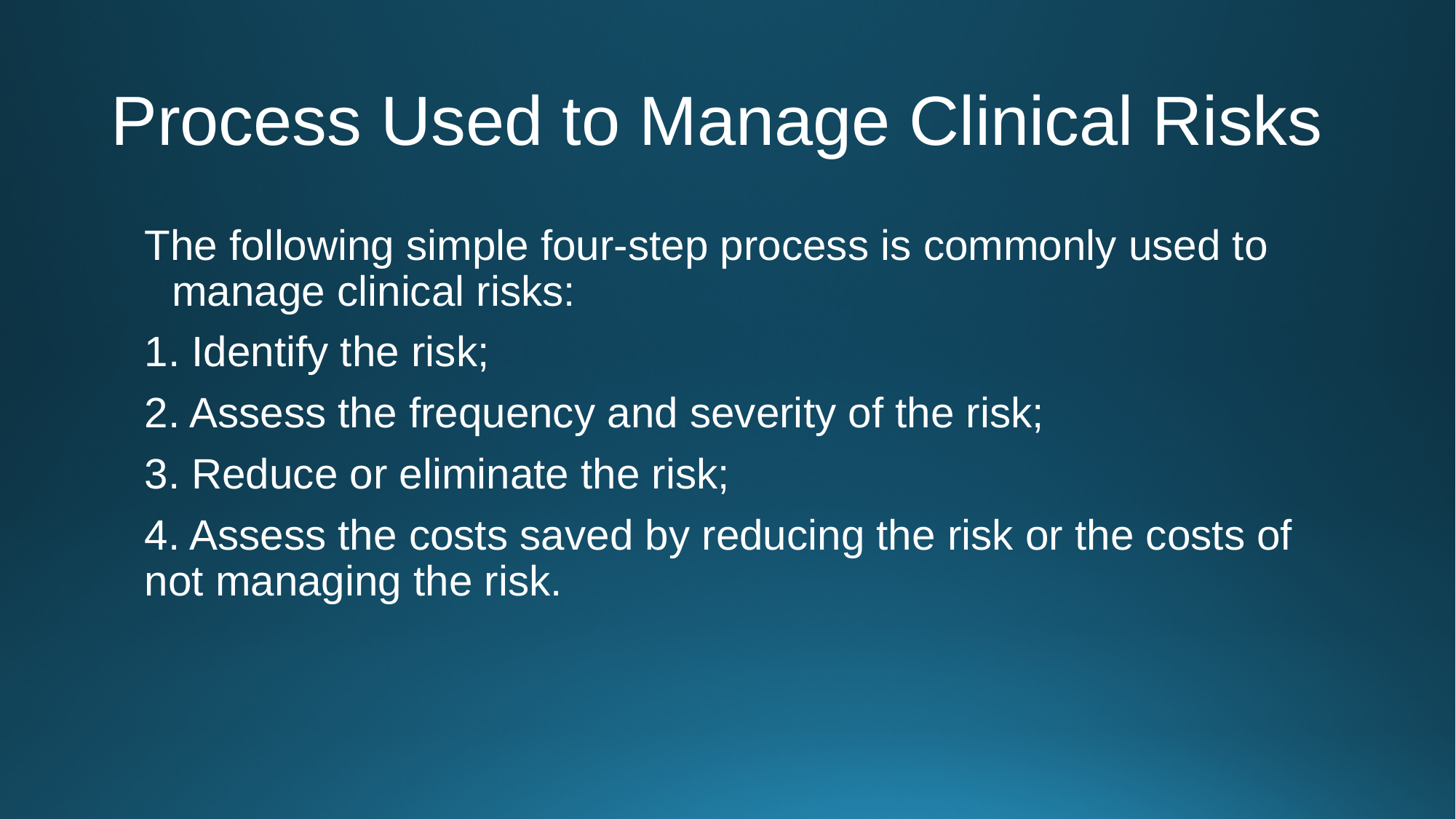

# Process Used to Manage Clinical Risks
The following simple four-step process is commonly used to manage clinical risks:
1. Identify the risk;
2. Assess the frequency and severity of the risk;
3. Reduce or eliminate the risk;
4. Assess the costs saved by reducing the risk or the costs of not managing the risk.